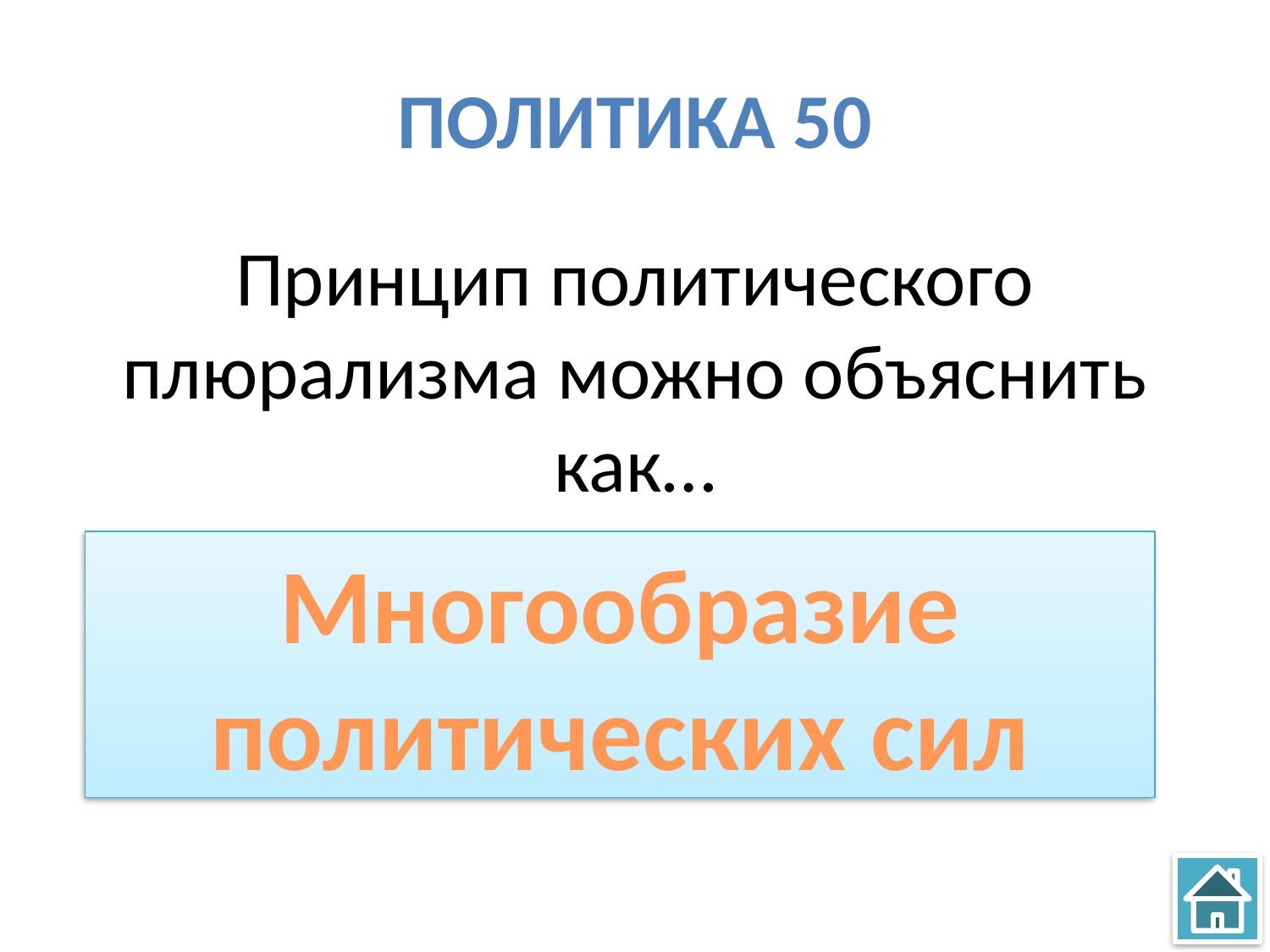

# Политика 50
Принцип политического плюрализма можно объяснить как…
Многообразие политических сил